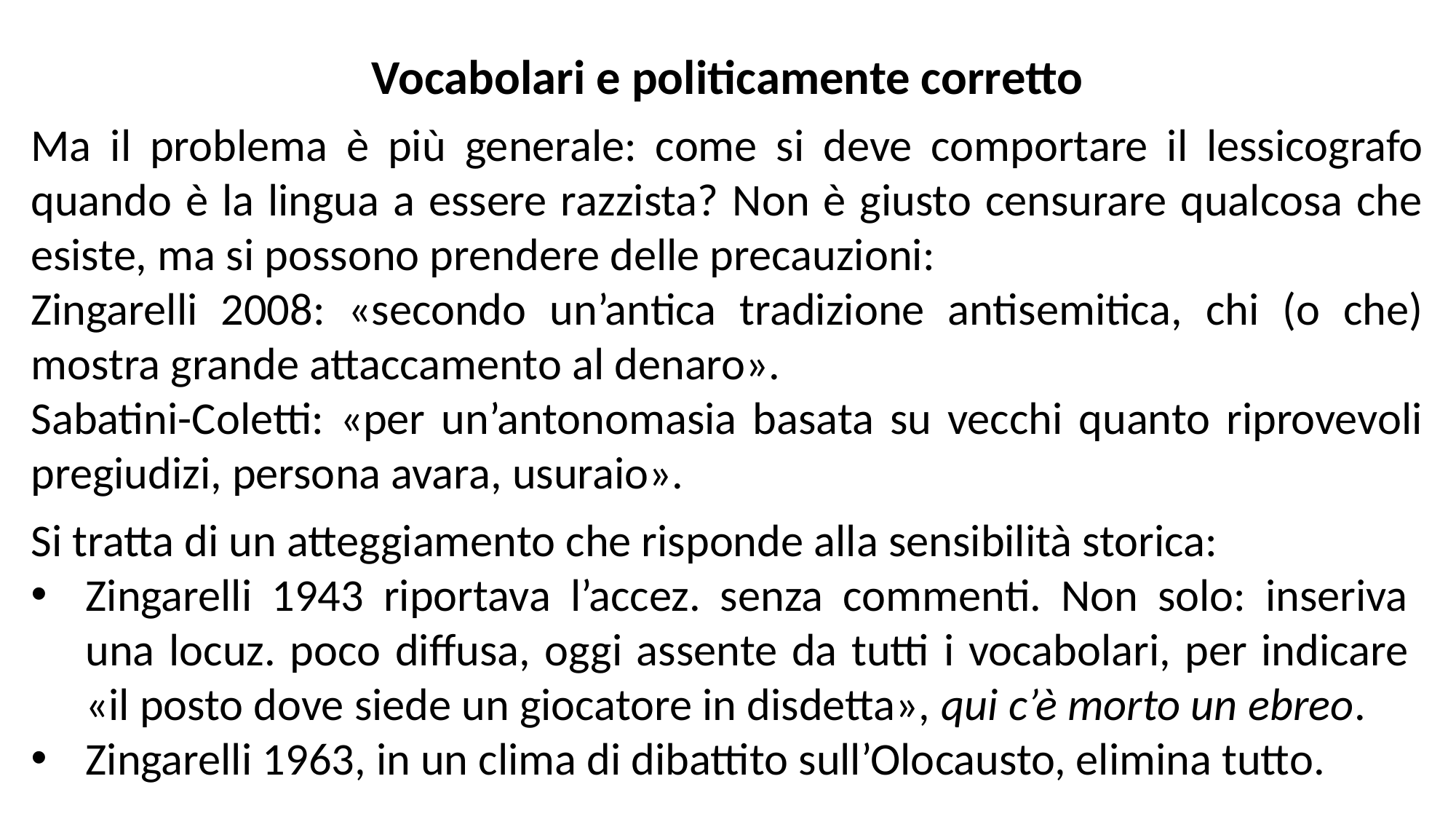

Vocabolari e politicamente corretto
Ma il problema è più generale: come si deve comportare il lessicografo quando è la lingua a essere razzista? Non è giusto censurare qualcosa che esiste, ma si possono prendere delle precauzioni:
Zingarelli 2008: «secondo un’antica tradizione antisemitica, chi (o che) mostra grande attaccamento al denaro».
Sabatini-Coletti: «per un’antonomasia basata su vecchi quanto riprovevoli pregiudizi, persona avara, usuraio».
Si tratta di un atteggiamento che risponde alla sensibilità storica:
Zingarelli 1943 riportava l’accez. senza commenti. Non solo: inseriva una locuz. poco diffusa, oggi assente da tutti i vocabolari, per indicare «il posto dove siede un giocatore in disdetta», qui c’è morto un ebreo.
Zingarelli 1963, in un clima di dibattito sull’Olocausto, elimina tutto.